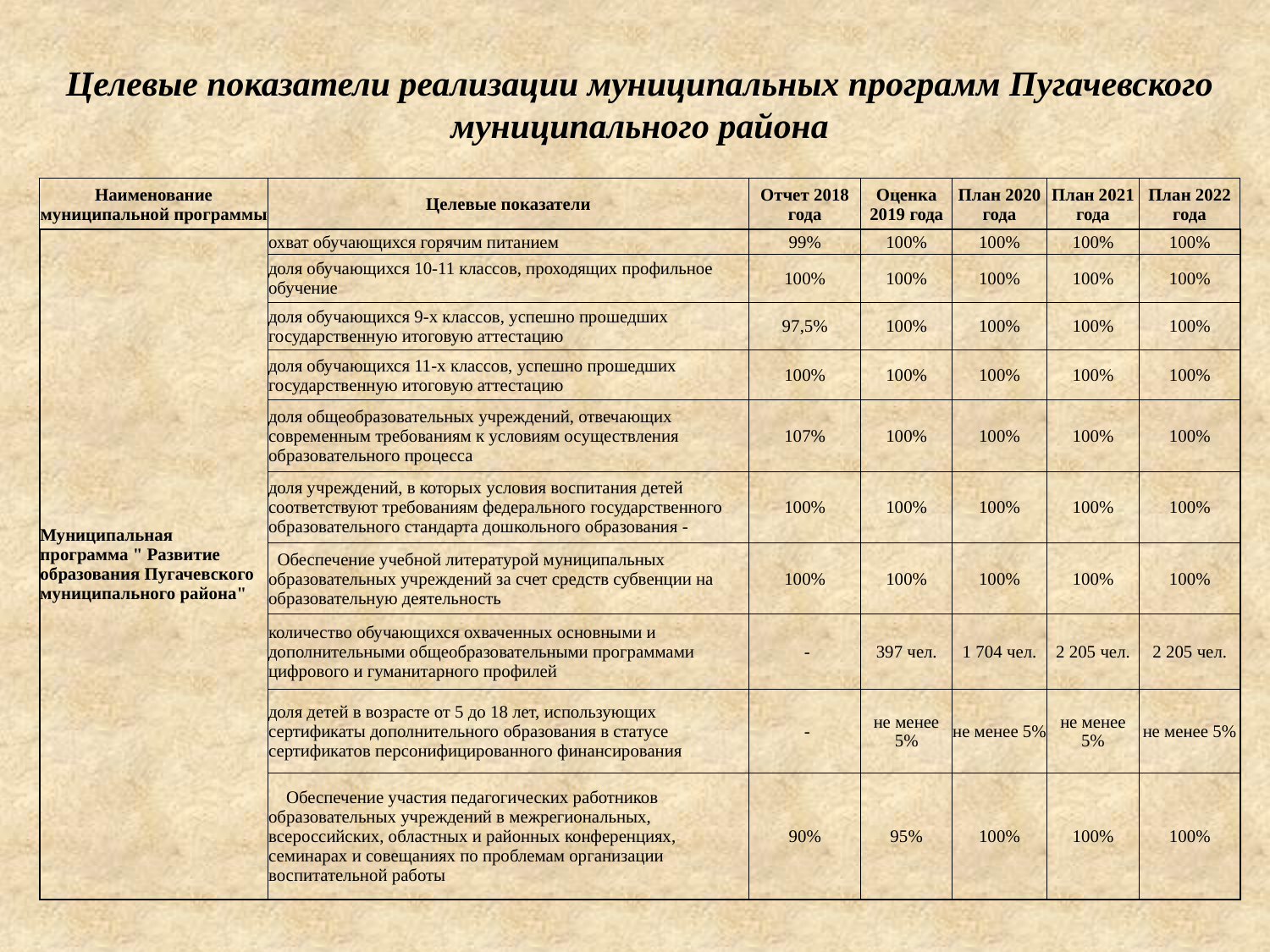

Целевые показатели реализации муниципальных программ Пугачевского муниципального района
| Наименование муниципальной программы | Целевые показатели | Отчет 2018 года | Оценка 2019 года | План 2020 года | План 2021 года | План 2022 года |
| --- | --- | --- | --- | --- | --- | --- |
| Муниципальная программа " Развитие образования Пугачевского муниципального района" | охват обучающихся горячим питанием | 99% | 100% | 100% | 100% | 100% |
|  | доля обучающихся 10-11 классов, проходящих профильное обучение | 100% | 100% | 100% | 100% | 100% |
|  | доля обучающихся 9-х классов, успешно прошедших государственную итоговую аттестацию | 97,5% | 100% | 100% | 100% | 100% |
|  | доля обучающихся 11-х классов, успешно прошедших государственную итоговую аттестацию | 100% | 100% | 100% | 100% | 100% |
|  | доля общеобразовательных учреждений, отвечающих современным требованиям к условиям осуществления образовательного процесса | 107% | 100% | 100% | 100% | 100% |
|  | доля учреждений, в которых условия воспитания детей соответствуют требованиям федерального государственного образовательного стандарта дошкольного образования - | 100% | 100% | 100% | 100% | 100% |
|  | Обеспечение учебной литературой муниципальных образовательных учреждений за счет средств субвенции на образовательную деятельность | 100% | 100% | 100% | 100% | 100% |
|  | количество обучающихся охваченных основными и дополнительными общеобразовательными программами цифрового и гуманитарного профилей | - | 397 чел. | 1 704 чел. | 2 205 чел. | 2 205 чел. |
|  | доля детей в возрасте от 5 до 18 лет, использующих сертификаты дополнительного образования в статусе сертификатов персонифицированного финансирования | - | не менее 5% | не менее 5% | не менее 5% | не менее 5% |
|  | Обеспечение участия педагогических работников образовательных учреждений в межрегиональных, всероссийских, областных и районных конференциях, семинарах и совещаниях по проблемам организации воспитательной работы | 90% | 95% | 100% | 100% | 100% |